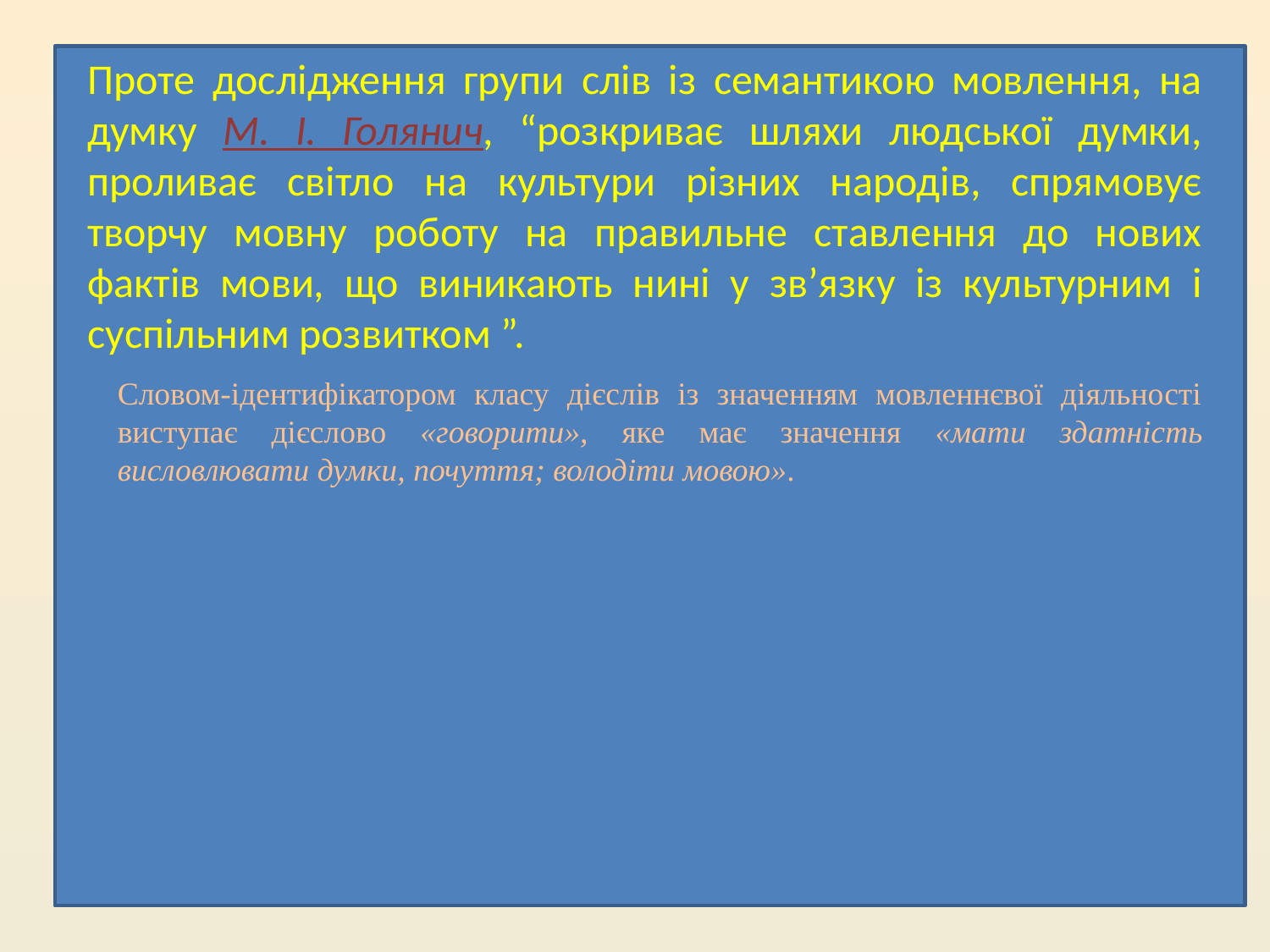

#

Проте дослідження групи слів із семантикою мовлення, на думку М. І. Голянич, “розкриває шляхи людської думки, проливає світло на культури різних народів, спрямовує творчу мовну роботу на правильне ставлення до нових фактів мови, що виникають нині у зв’язку із культурним і суспільним розвитком ”.

Словом-ідентифікатором класу дієслів із значенням мовленнєвої діяльності виступає дієслово «говорити», яке має значення «мати здатність висловлювати думки, почуття; володіти мовою».